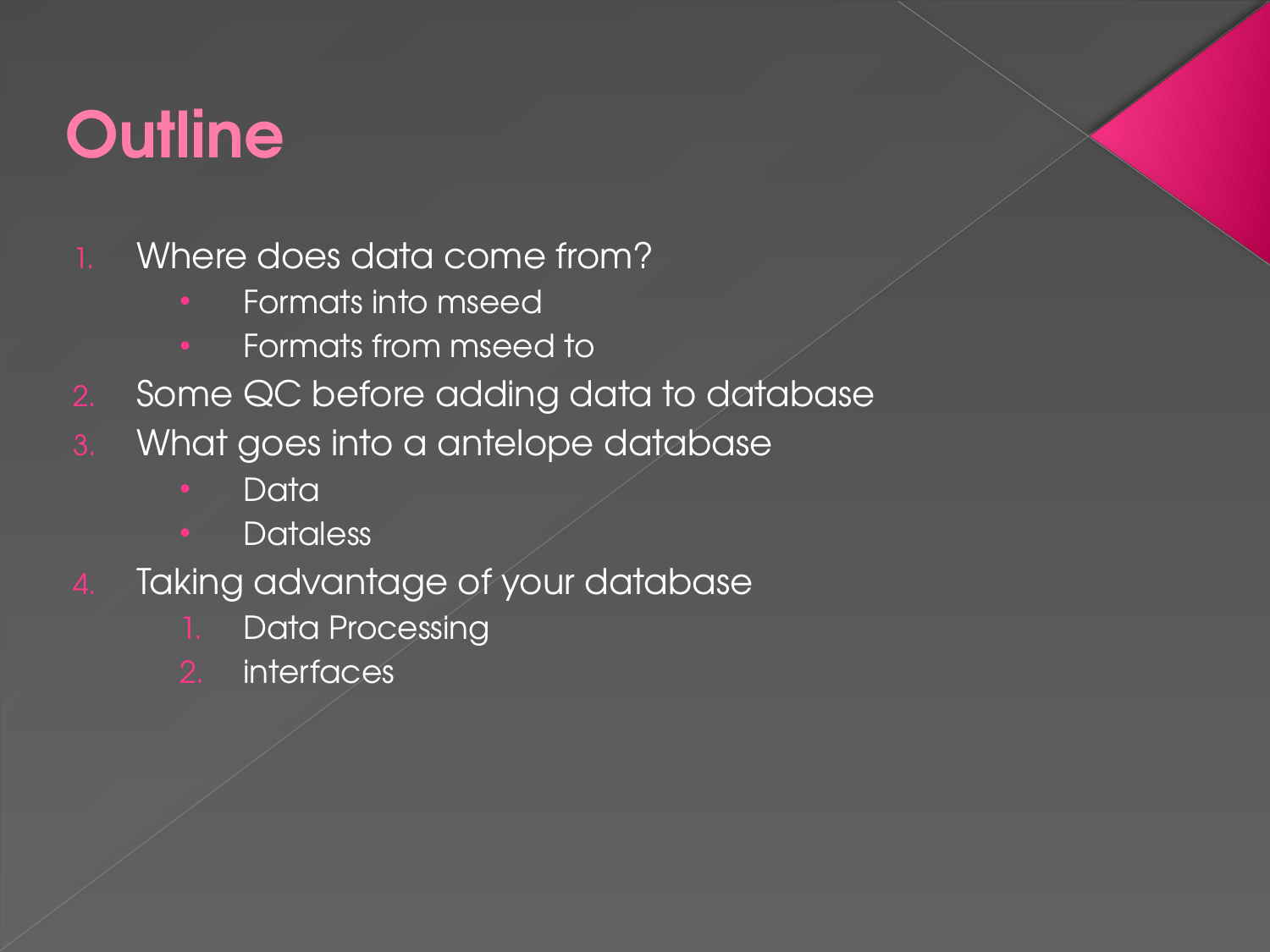

# Outline
Where does data come from?
Formats into mseed
Formats from mseed to
Some QC before adding data to database
What goes into a antelope database
Data
Dataless
Taking advantage of your database
Data Processing
interfaces